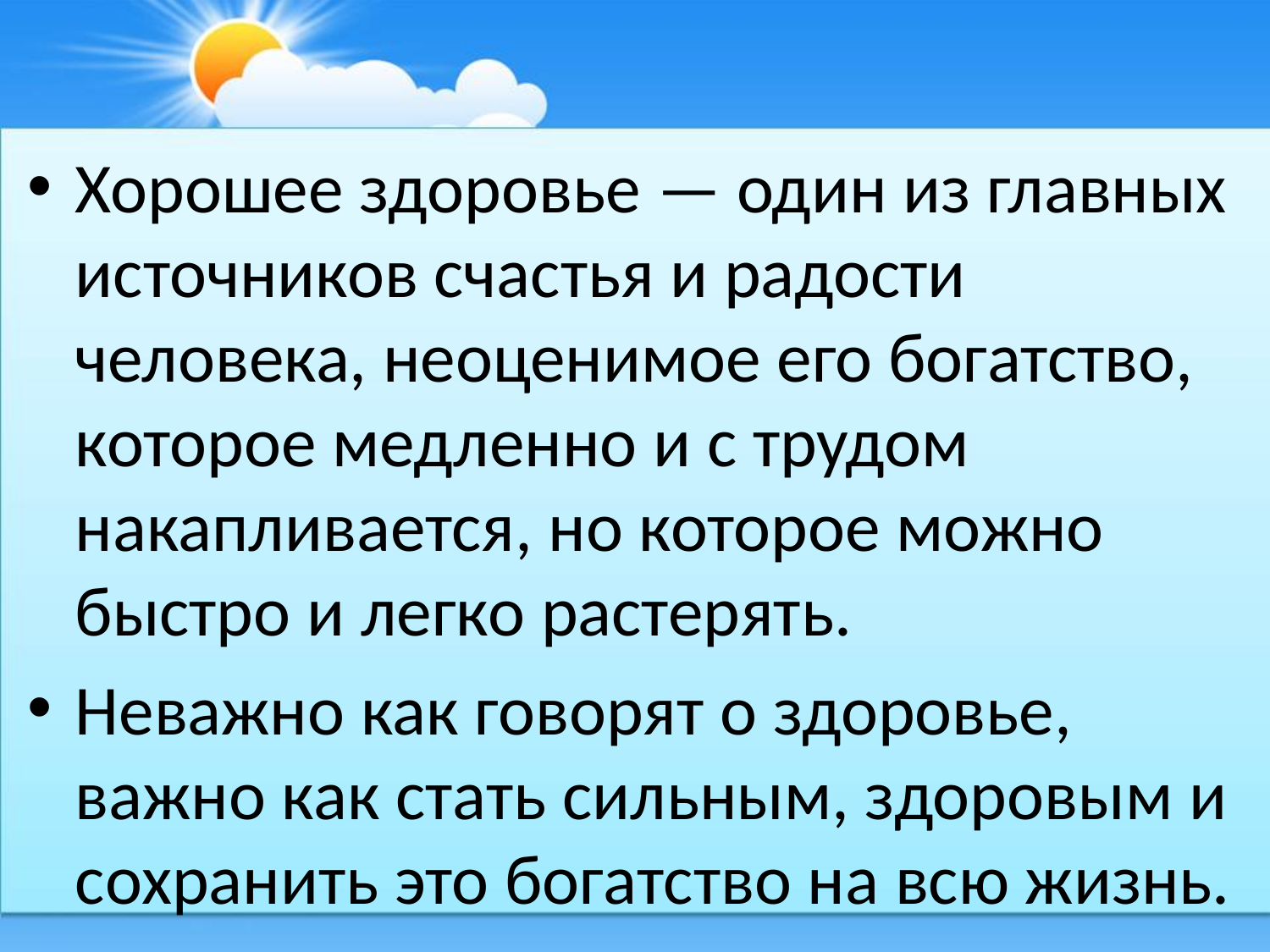

Хорошее здоровье — один из главных источников счастья и радости человека, неоценимое его богатство, которое мед­ленно и с трудом накапливается, но которое можно быстро и легко растерять.
Неважно как говорят о здоровье, важно как стать сильным, здоровым и сохранить это богатство на всю жизнь.